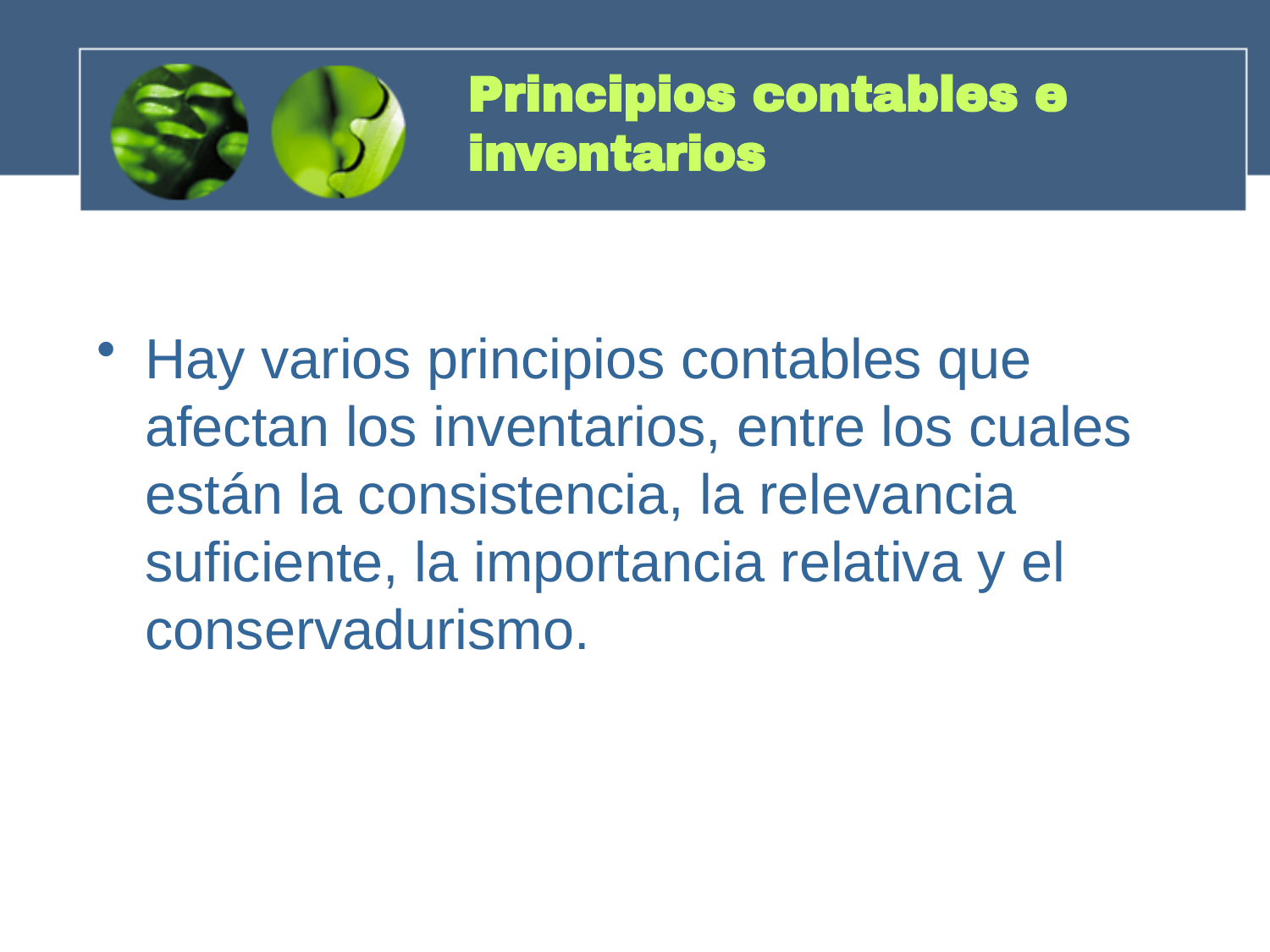

# Principios contables e inventarios
Hay varios principios contables que afectan los inventarios, entre los cuales están la consistencia, la relevancia suficiente, la importancia relativa y el conservadurismo.